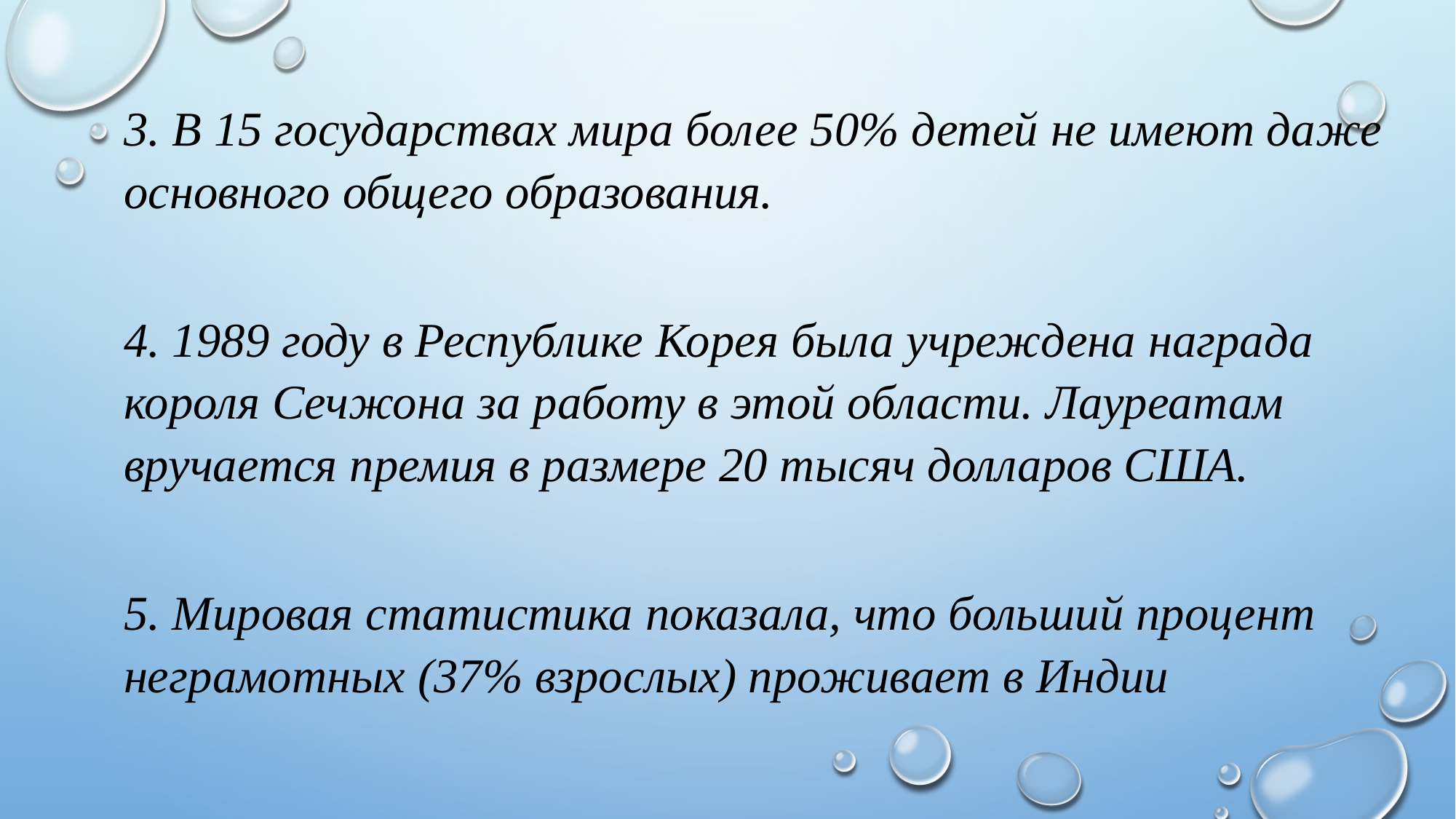

3. В 15 государствах мира более 50% детей не имеют даже основного общего образования.

4. 1989 году в Республике Корея была учреждена награда короля Сечжона за работу в этой области. Лауреатам вручается премия в размере 20 тысяч долларов США.

5. Мировая статистика показала, что больший процент неграмотных (37% взрослых) проживает в Индии